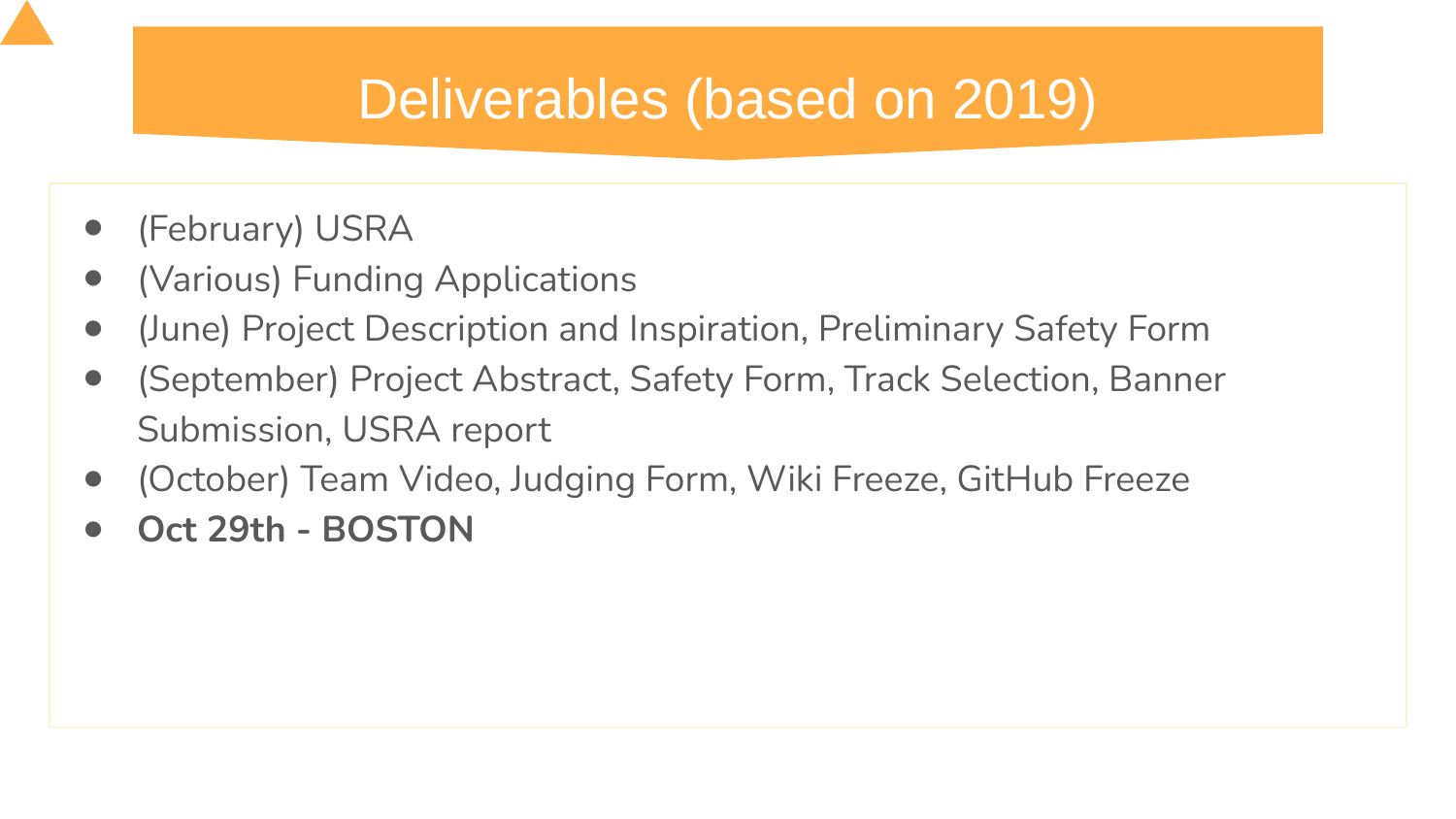

# Deliverables (based on 2019)
(February) USRA
(Various) Funding Applications
(June) Project Description and Inspiration, Preliminary Safety Form
(September) Project Abstract, Safety Form, Track Selection, Banner Submission, USRA report
(October) Team Video, Judging Form, Wiki Freeze, GitHub Freeze
Oct 29th - BOSTON